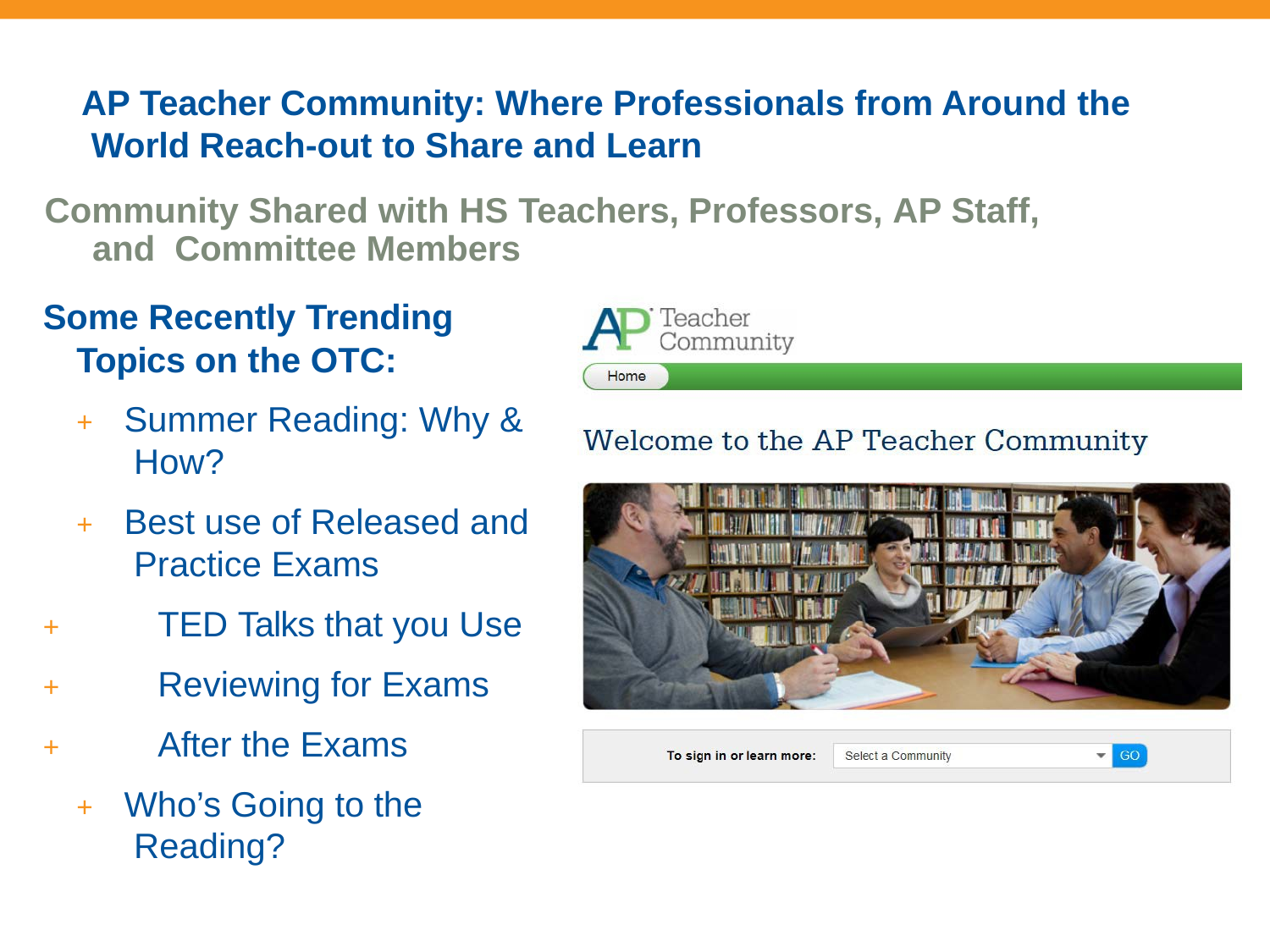

AP Teacher Community: Where Professionals from Around the  World Reach-out to Share and Learn
Community Shared with HS Teachers, Professors, AP Staff, and  Committee Members
Some Recently Trending  Topics on the OTC:
+	Summer Reading: Why &  How?
+	Best use of Released and  Practice Exams
+	TED Talks that you Use
+	Reviewing for Exams
+	After the Exams
+	Who’s Going to the  Reading?